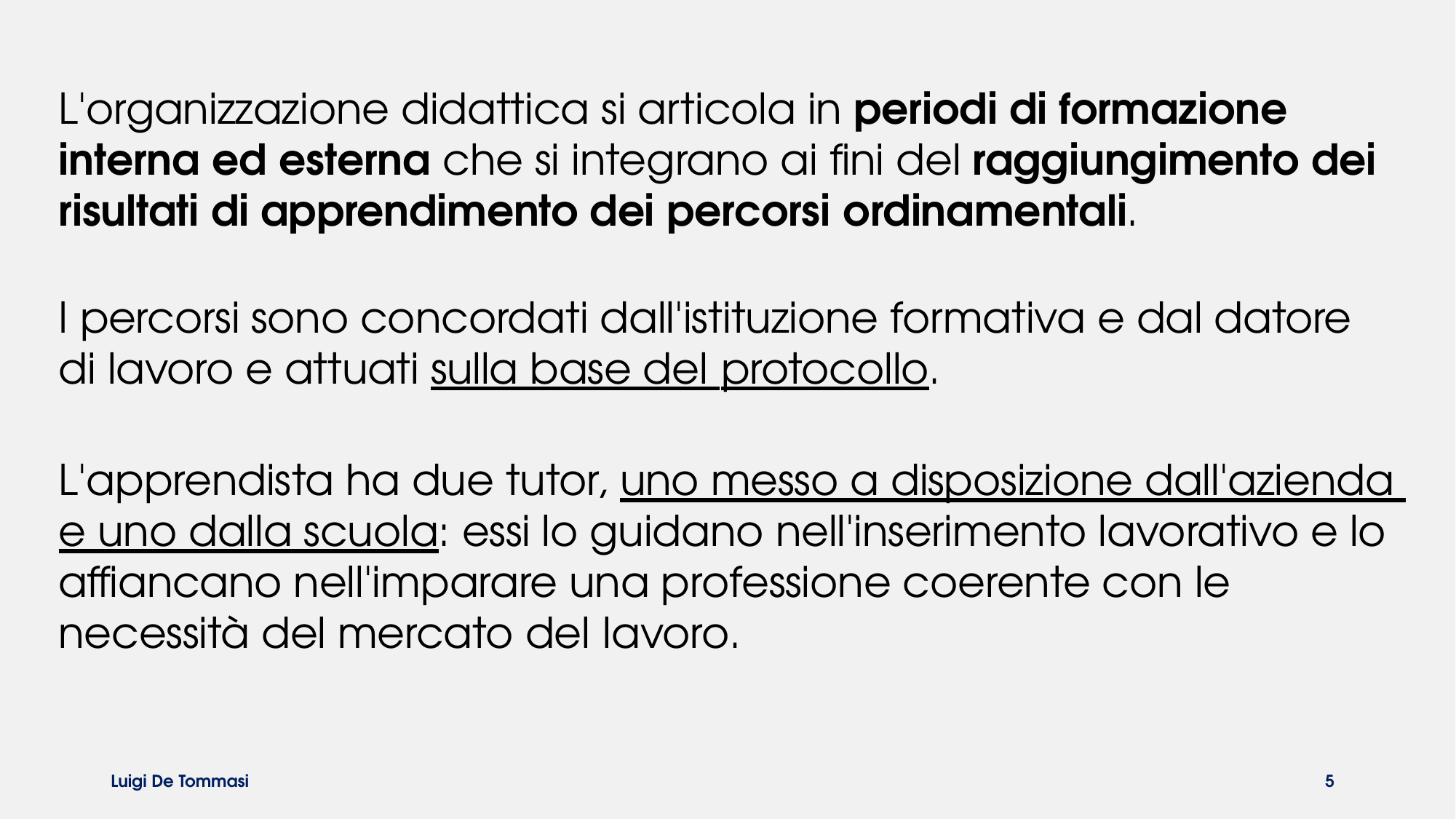

L'organizzazione didattica si articola in periodi di formazione  interna ed esterna che si integrano ai fini del raggiungimento dei  risultati di apprendimento dei percorsi ordinamentali.

I percorsi sono concordati dall'istituzione formativa e dal datore  di lavoro e attuati sulla base del protocollo.

L'apprendista ha due tutor, uno messo a disposizione dall'azienda  e uno dalla scuola: essi lo guidano nell'inserimento lavorativo e lo  affiancano nell'imparare una professione coerente con le  necessità del mercato del lavoro.
Luigi De Tommasi
5